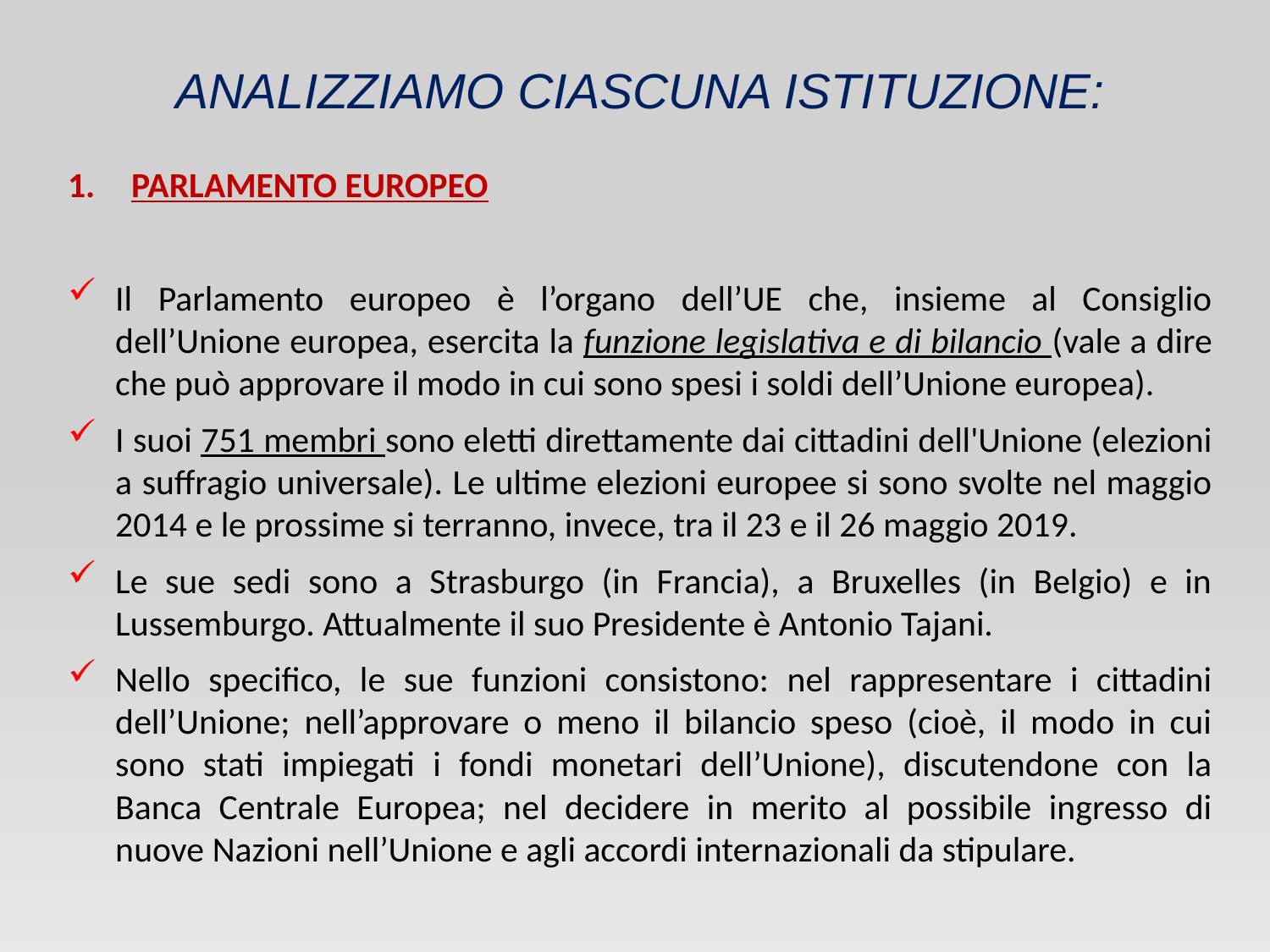

# Analizziamo ciascuna istituzione:
PARLAMENTO EUROPEO

Il Parlamento europeo è l’organo dell’UE che, insieme al Consiglio dell’Unione europea, esercita la funzione legislativa e di bilancio (vale a dire che può approvare il modo in cui sono spesi i soldi dell’Unione europea).
I suoi 751 membri sono eletti direttamente dai cittadini dell'Unione (elezioni a suffragio universale). Le ultime elezioni europee si sono svolte nel maggio 2014 e le prossime si terranno, invece, tra il 23 e il 26 maggio 2019.
Le sue sedi sono a Strasburgo (in Francia), a Bruxelles (in Belgio) e in Lussemburgo. Attualmente il suo Presidente è Antonio Tajani.
Nello specifico, le sue funzioni consistono: nel rappresentare i cittadini dell’Unione; nell’approvare o meno il bilancio speso (cioè, il modo in cui sono stati impiegati i fondi monetari dell’Unione), discutendone con la Banca Centrale Europea; nel decidere in merito al possibile ingresso di nuove Nazioni nell’Unione e agli accordi internazionali da stipulare.